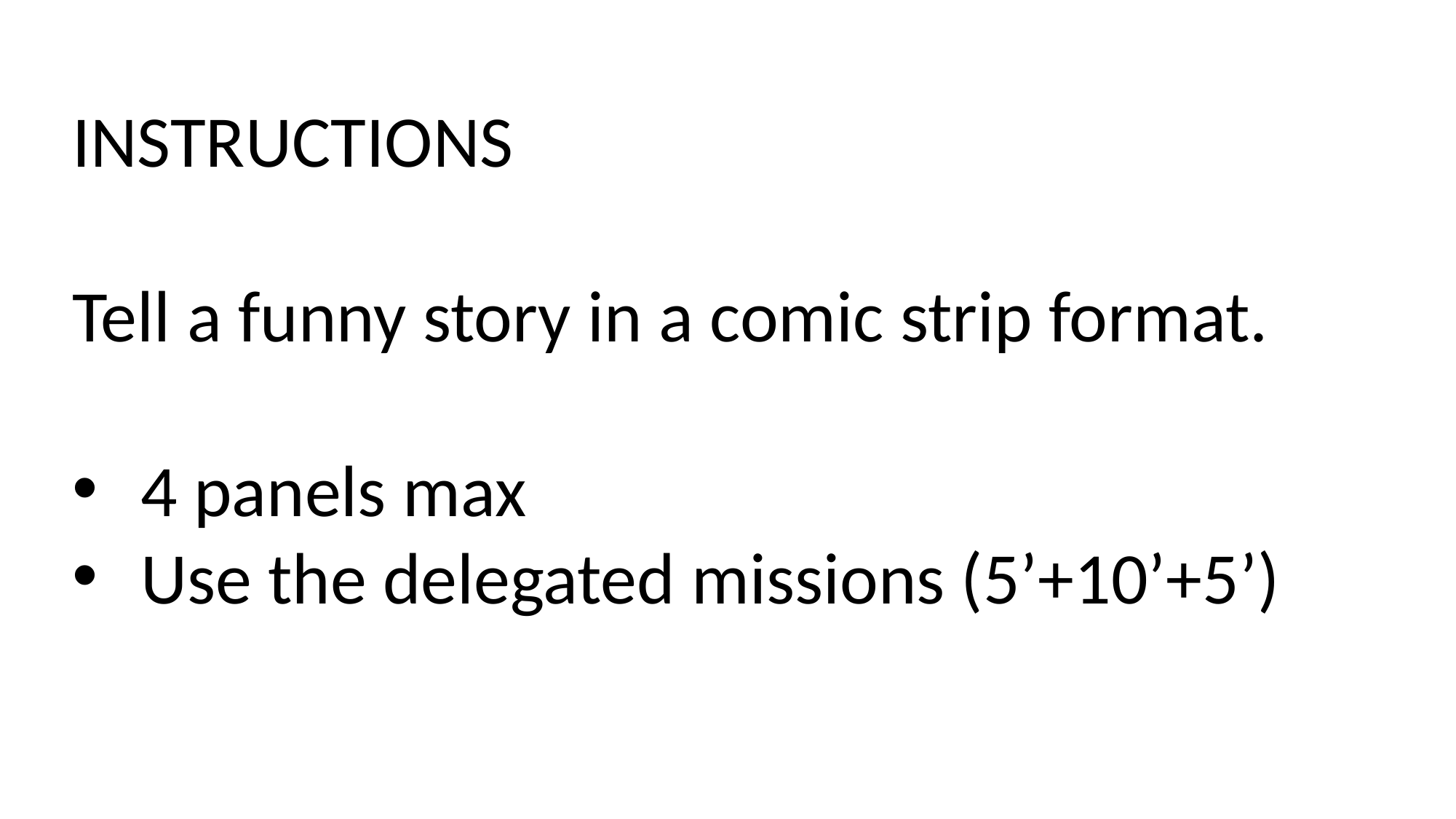

INSTRUCTIONS

Tell a funny story in a comic strip format.

4 panels max
Use the delegated missions (5’+10’+5’)